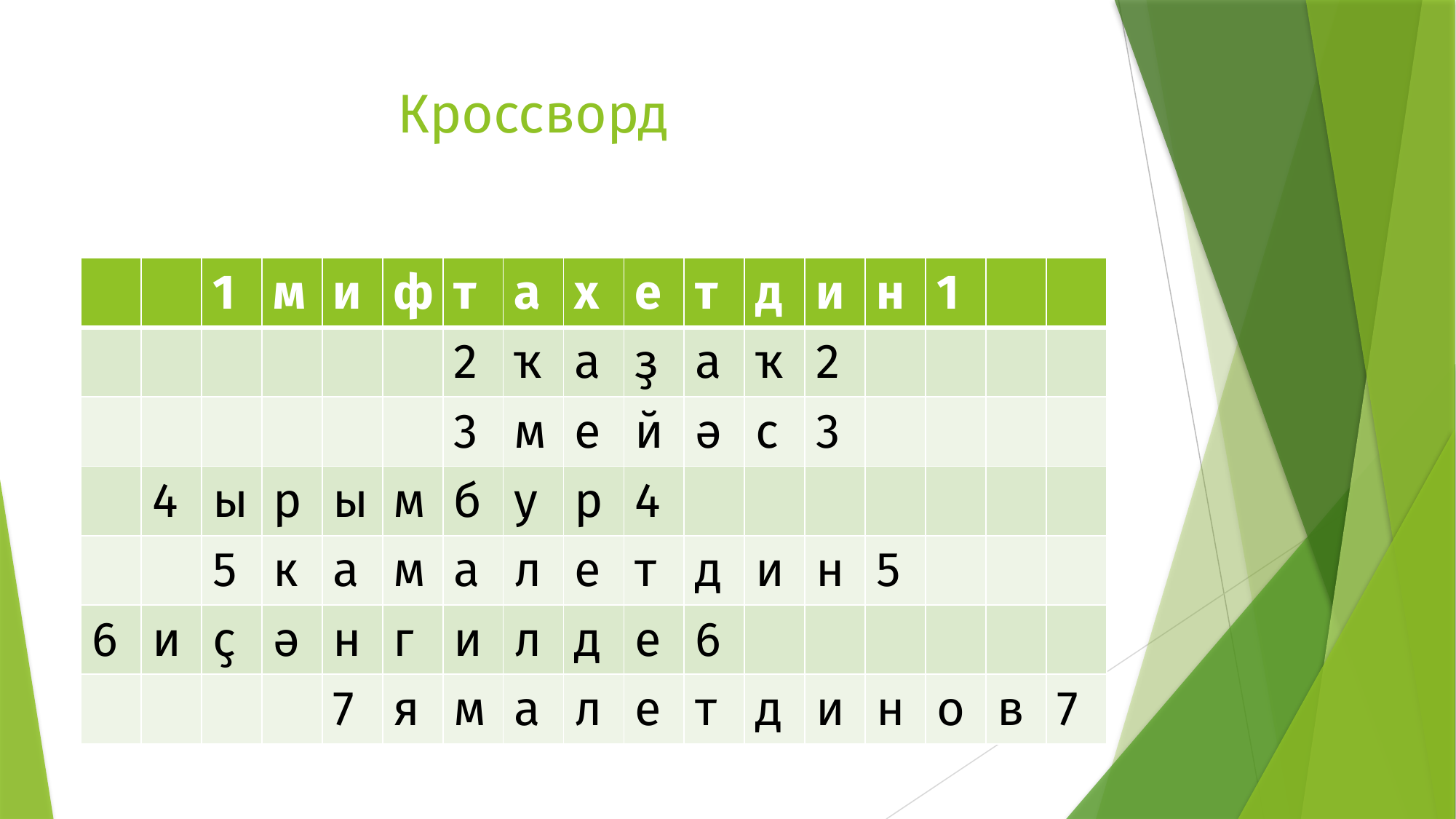

# Кроссворд
|  |  | 1 | м | и | ф | т | а | х | е | т | д | и | н | 1 |  |  |
| --- | --- | --- | --- | --- | --- | --- | --- | --- | --- | --- | --- | --- | --- | --- | --- | --- |
|  |  |  |  |  |  | 2 | ҡ | а | ҙ | а | ҡ | 2 |  |  |  |  |
|  |  |  |  |  |  | 3 | м | е | й | ә | с | 3 |  |  |  |  |
|  | 4 | ы | р | ы | м | б | у | р | 4 |  |  |  |  |  |  |  |
|  |  | 5 | к | а | м | а | л | е | т | д | и | н | 5 |  |  |  |
| 6 | и | ҫ | ә | н | г | и | л | д | е | 6 |  |  |  |  |  |  |
|  |  |  |  | 7 | я | м | а | л | е | т | д | и | н | о | в | 7 |